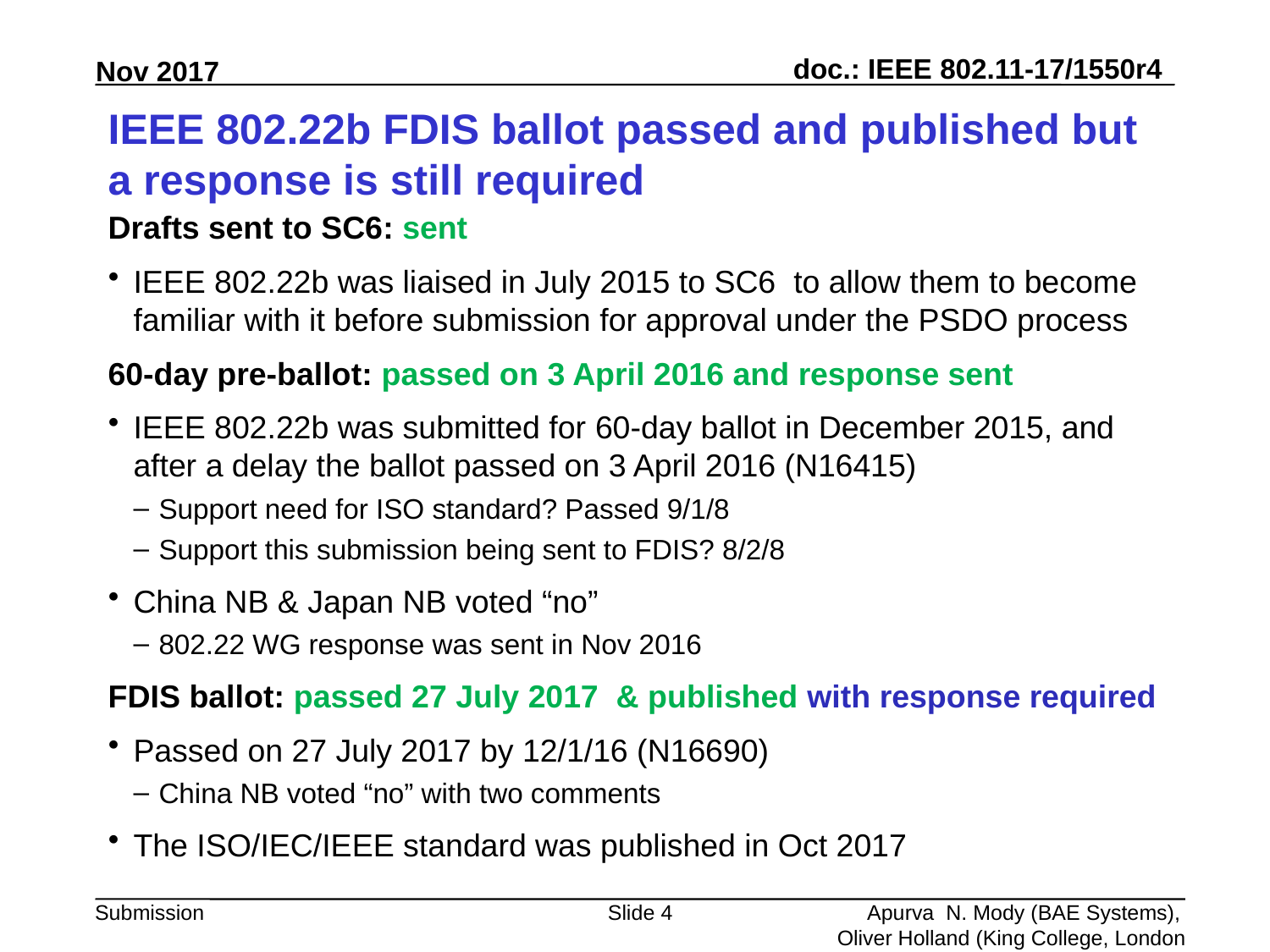

# IEEE 802.22b FDIS ballot passed and published but a response is still required
Drafts sent to SC6: sent
IEEE 802.22b was liaised in July 2015 to SC6  to allow them to become familiar with it before submission for approval under the PSDO process
60-day pre-ballot: passed on 3 April 2016 and response sent
IEEE 802.22b was submitted for 60-day ballot in December 2015, and after a delay the ballot passed on 3 April 2016 (N16415)
Support need for ISO standard? Passed 9/1/8
Support this submission being sent to FDIS? 8/2/8
China NB & Japan NB voted “no”
802.22 WG response was sent in Nov 2016
FDIS ballot: passed 27 July 2017  & published with response required
Passed on 27 July 2017 by 12/1/16 (N16690)
China NB voted “no” with two comments
The ISO/IEC/IEEE standard was published in Oct 2017
Slide 4
Apurva  N. Mody (BAE Systems),
Oliver Holland (King College, London